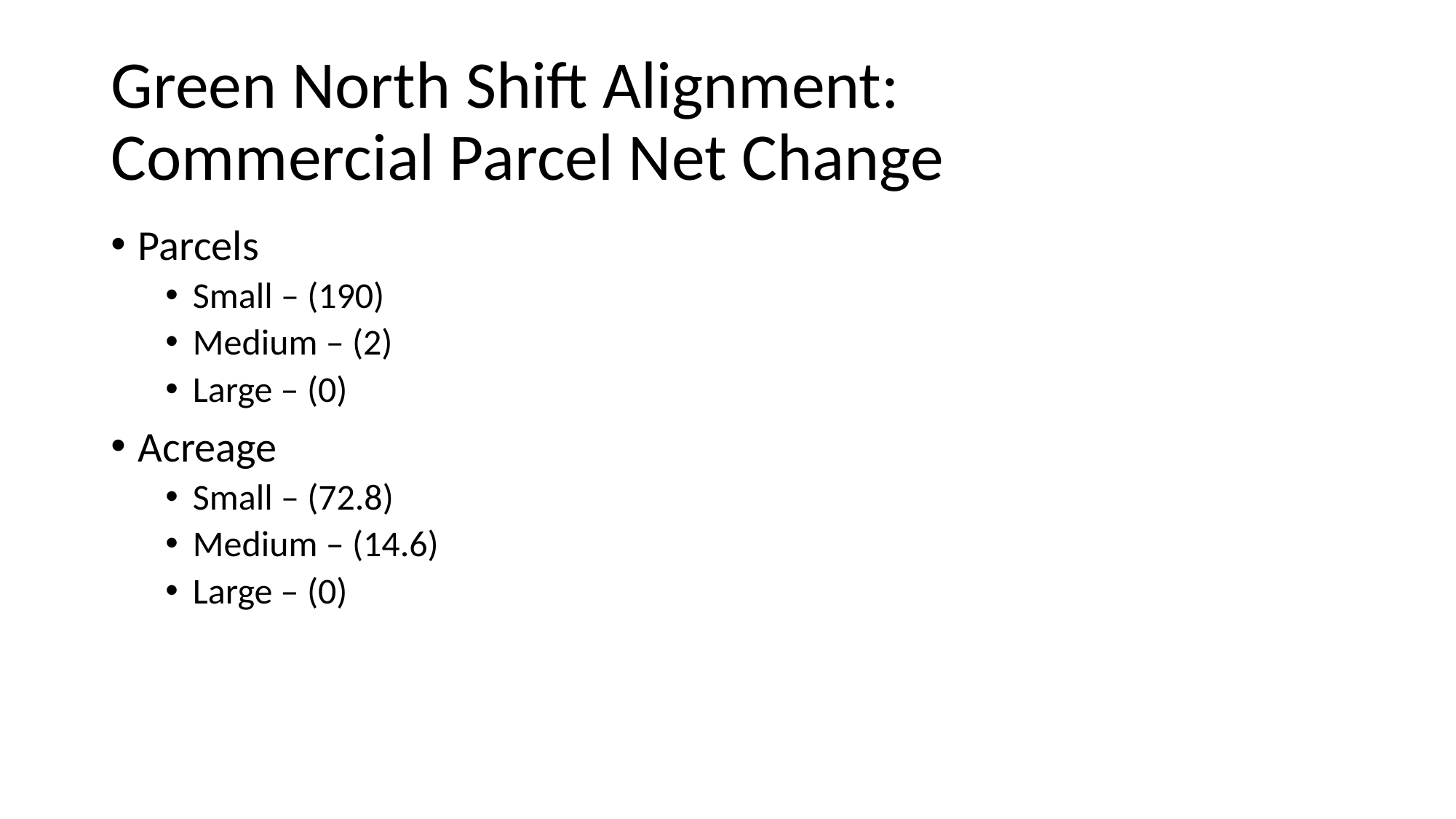

# Green North Shift Alignment: Commercial Parcel Net Change
Parcels
Small – (190)
Medium – (2)
Large – (0)
Acreage
Small – (72.8)
Medium – (14.6)
Large – (0)